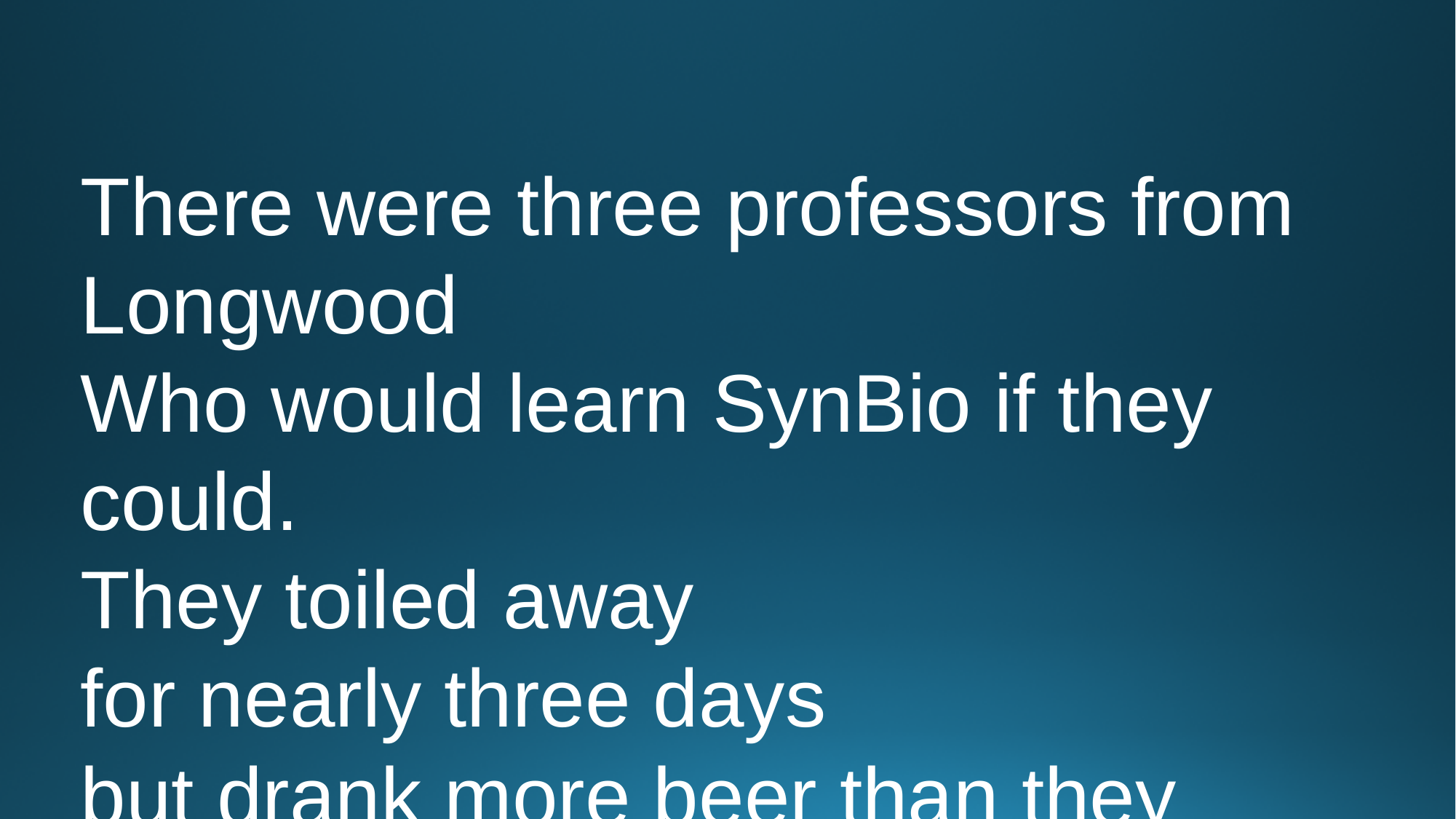

There were three professors from Longwood
Who would learn SynBio if they could.
They toiled away
for nearly three days
but drank more beer than they should.